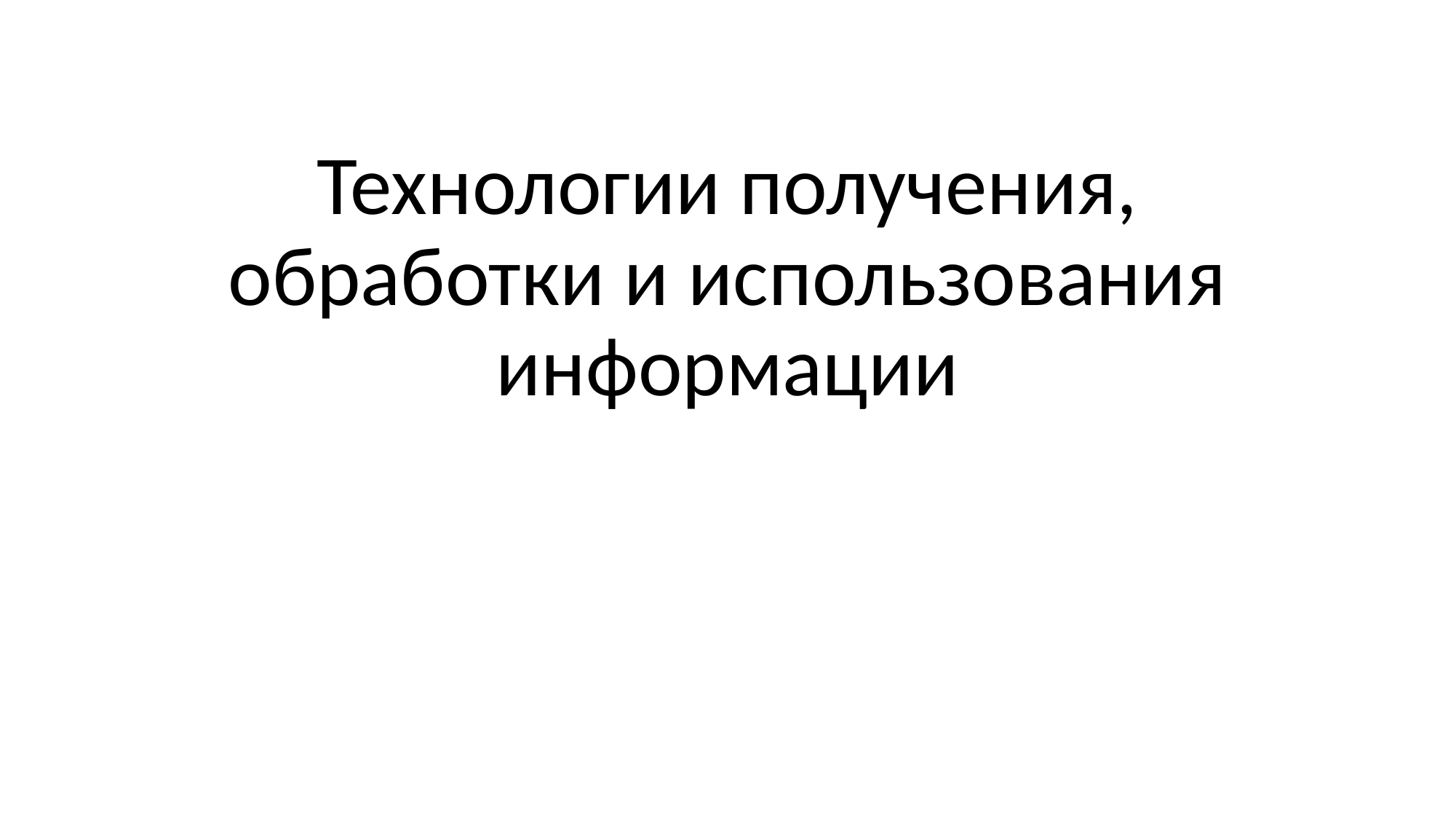

# Технологии получения, обработки и использования информации